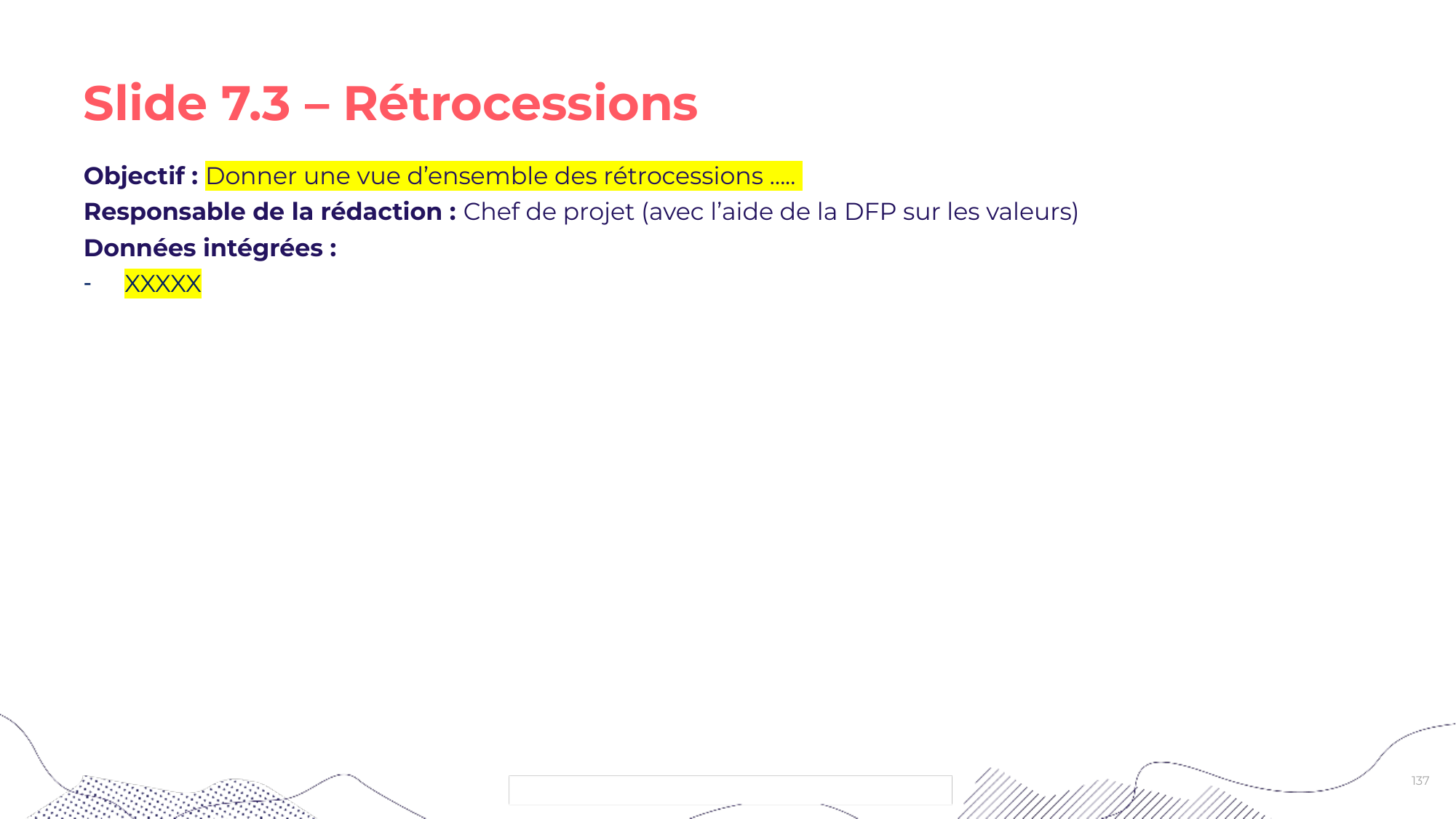

# Slide 7.3 – Rétrocessions
Objectif : Donner une vue d’ensemble des rétrocessions …..
Responsable de la rédaction : Chef de projet (avec l’aide de la DFP sur les valeurs)
Données intégrées :
XXXXX
137